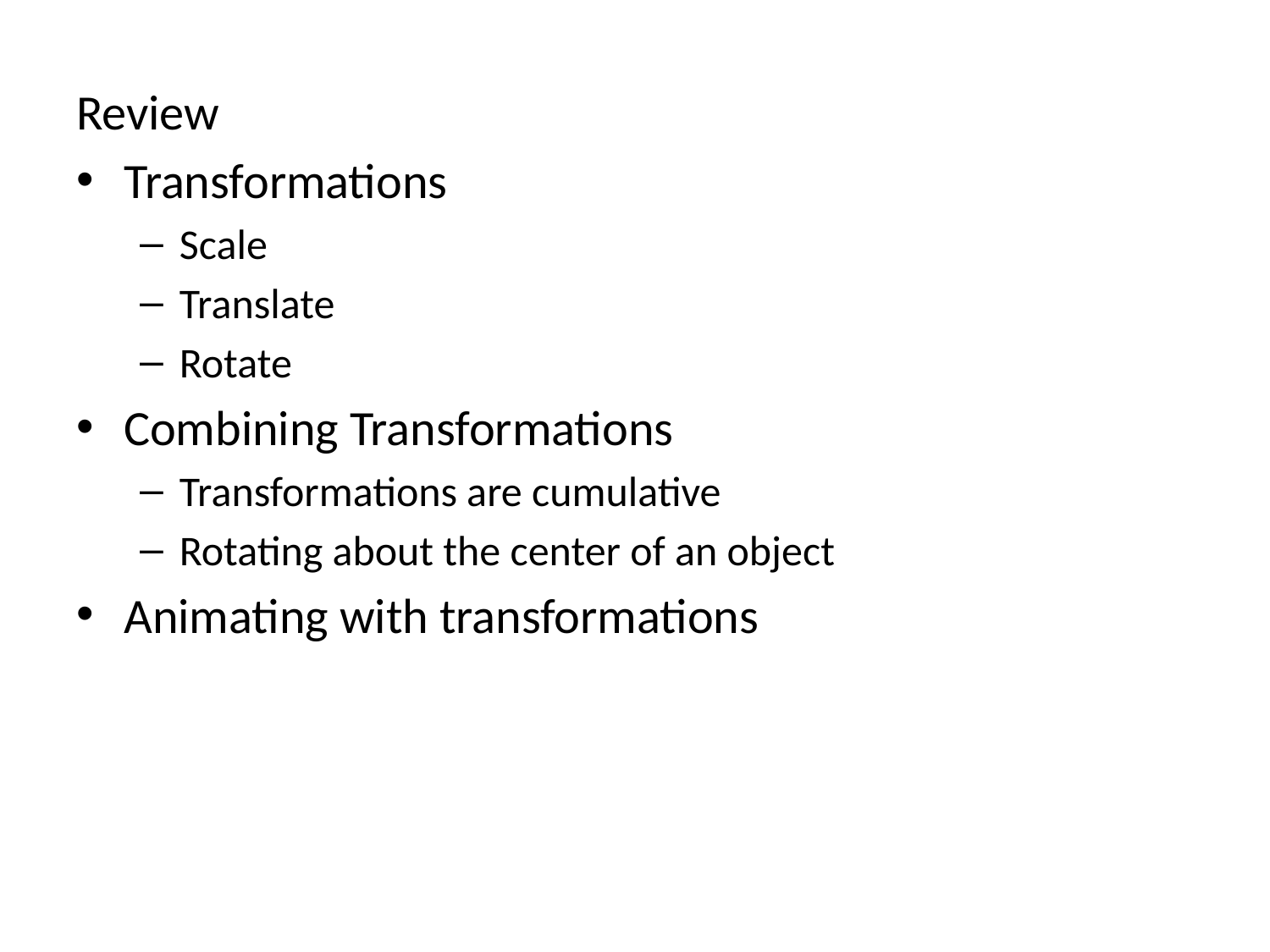

Review
Transformations
Scale
Translate
Rotate
Combining Transformations
Transformations are cumulative
Rotating about the center of an object
Animating with transformations